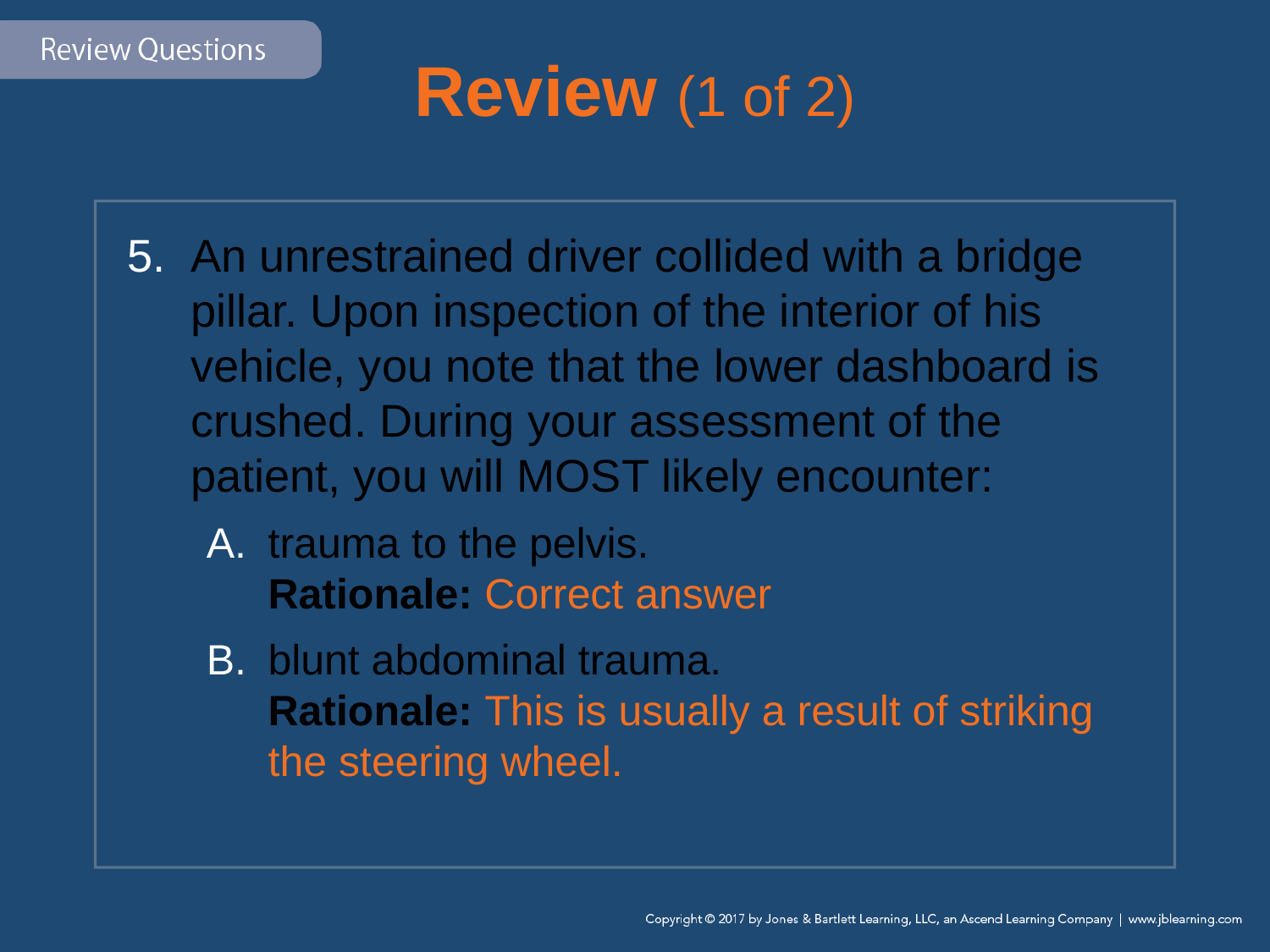

# Review (1 of 2)
An unrestrained driver collided with a bridge pillar. Upon inspection of the interior of his vehicle, you note that the lower dashboard is crushed. During your assessment of the patient, you will MOST likely encounter:
trauma to the pelvis.
Rationale: Correct answer
blunt abdominal trauma.
Rationale: This is usually a result of striking the steering wheel.